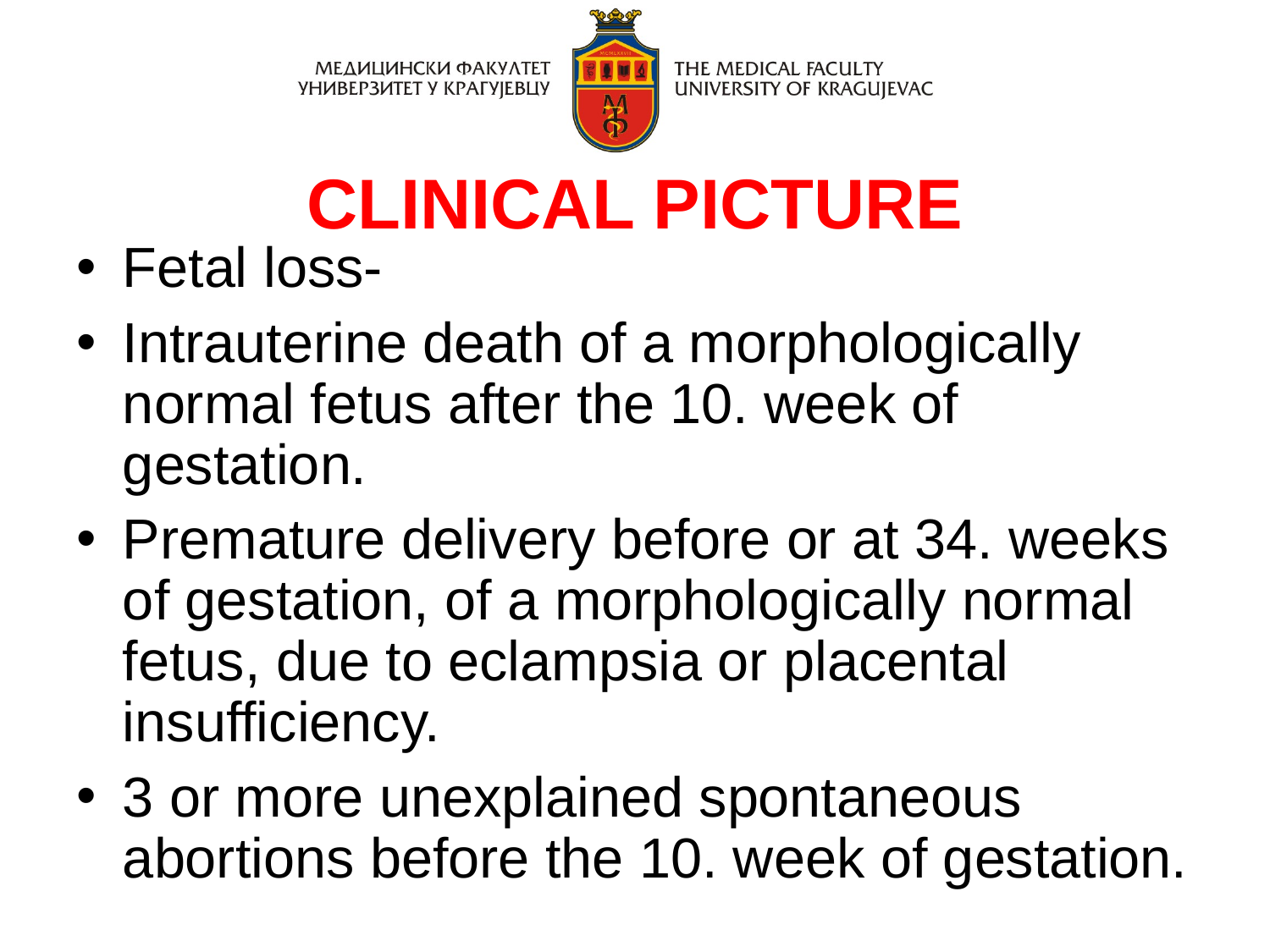

CLINICAL PICTURE
Fetal loss-
Intrauterine death of a morphologically normal fetus after the 10. week of gestation.
Premature delivery before or at 34. weeks of gestation, of a morphologically normal fetus, due to eclampsia or placental insufficiency.
3 or more unexplained spontaneous abortions before the 10. week of gestation.